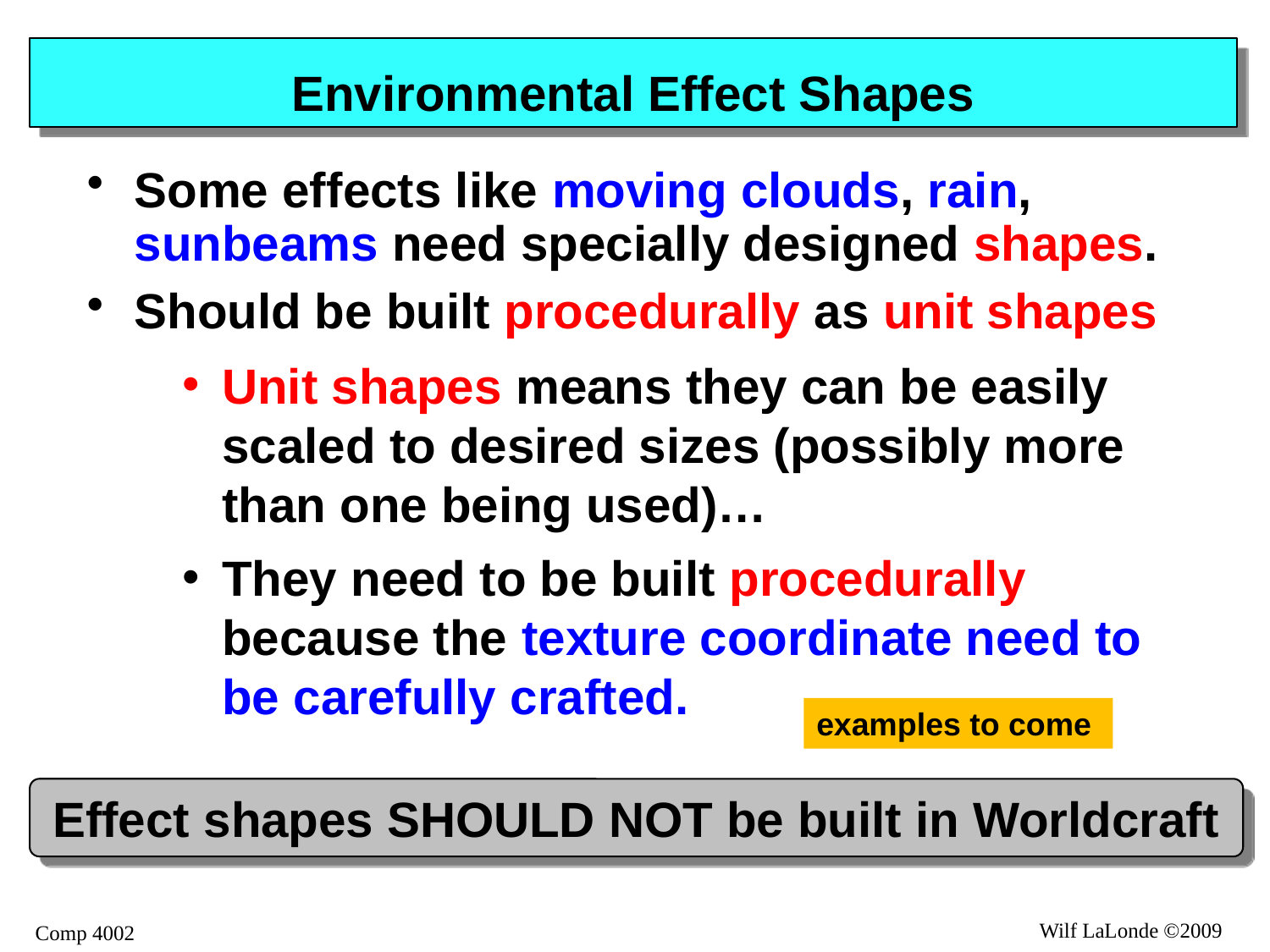

# Environmental Effect Shapes
Some effects like moving clouds, rain, sunbeams need specially designed shapes.
Should be built procedurally as unit shapes
Unit shapes means they can be easily scaled to desired sizes (possibly more than one being used)…
They need to be built procedurally because the texture coordinate need to be carefully crafted.
examples to come
Effect shapes SHOULD NOT be built in Worldcraft